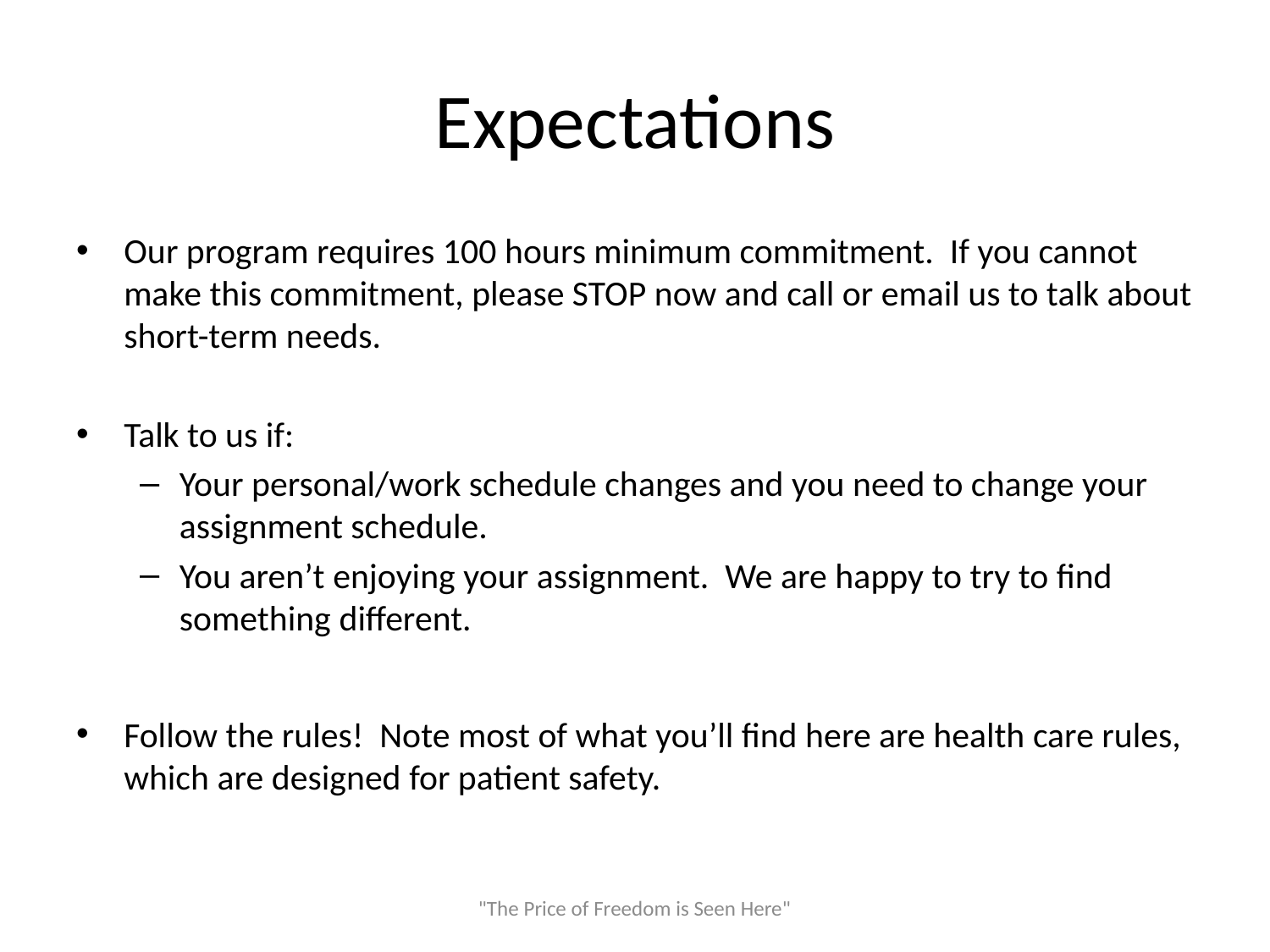

# Expectations
Our program requires 100 hours minimum commitment.  If you cannot make this commitment, please STOP now and call or email us to talk about short-term needs.

Talk to us if:
Your personal/work schedule changes and you need to change your assignment schedule.
You aren’t enjoying your assignment.  We are happy to try to find something different.

Follow the rules!  Note most of what you’ll find here are health care rules, which are designed for patient safety.
"The Price of Freedom is Seen Here"